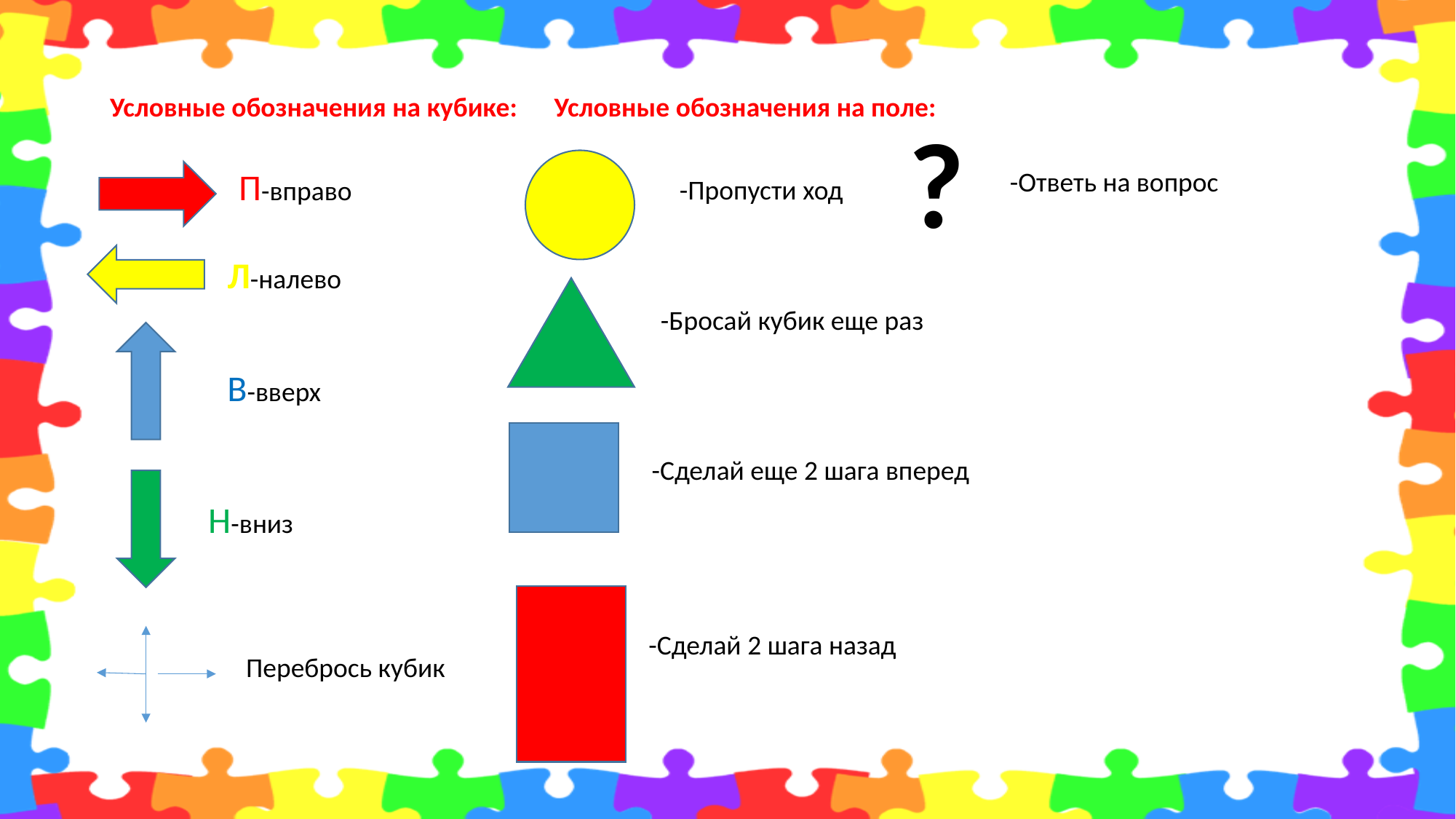

Условные обозначения на кубике:      Условные обозначения на поле:

?

П-вправо
-Ответь на вопрос

-Пропусти ход

Л-налево

-Бросай кубик еще раз

В-вверх

-Сделай еще 2 шага вперед

Н-вниз

-Сделай 2 шага назад
Перебрось кубик